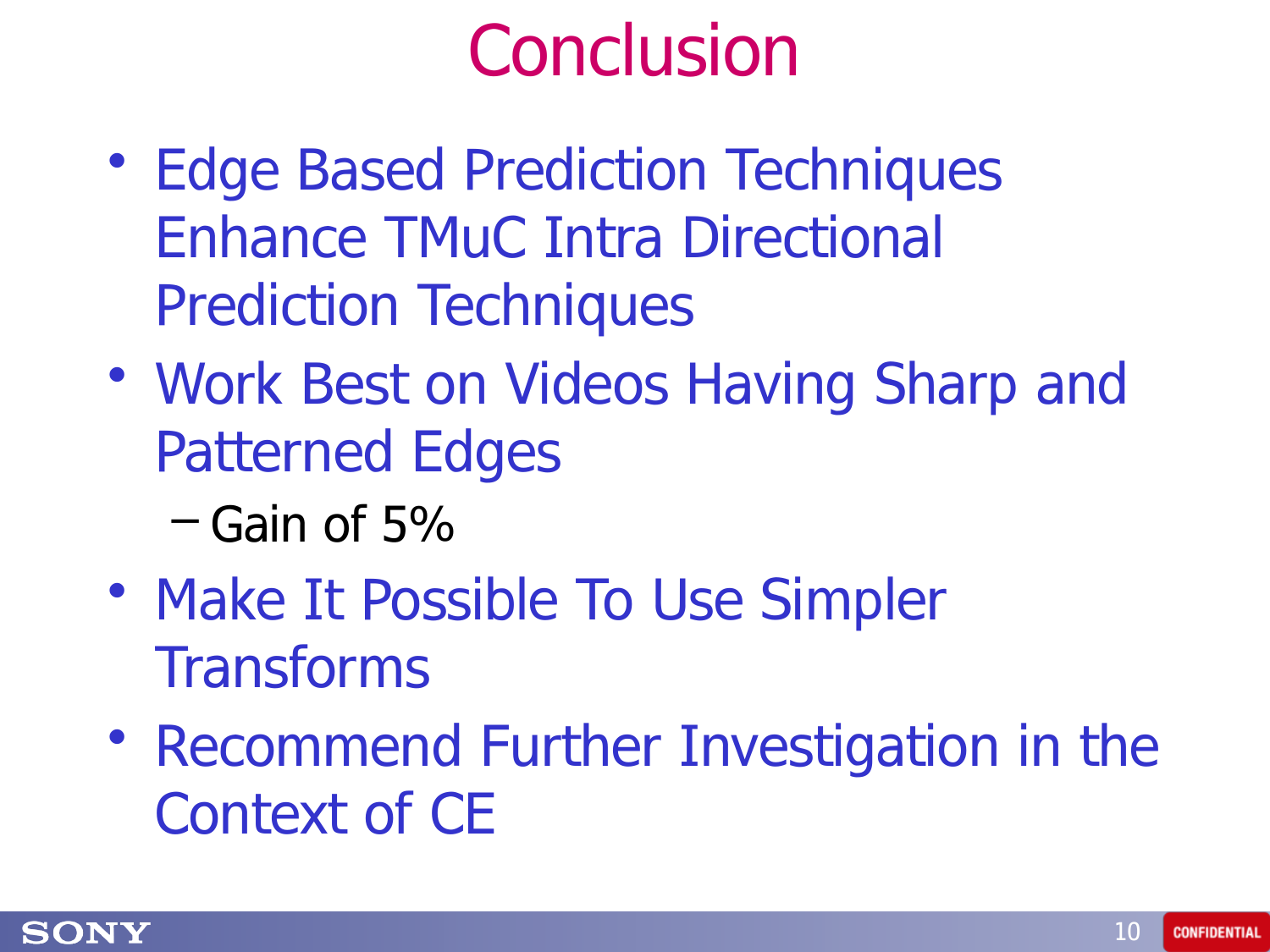

# Conclusion
Edge Based Prediction Techniques Enhance TMuC Intra Directional Prediction Techniques
Work Best on Videos Having Sharp and Patterned Edges
Gain of 5%
Make It Possible To Use Simpler Transforms
Recommend Further Investigation in the Context of CE

10